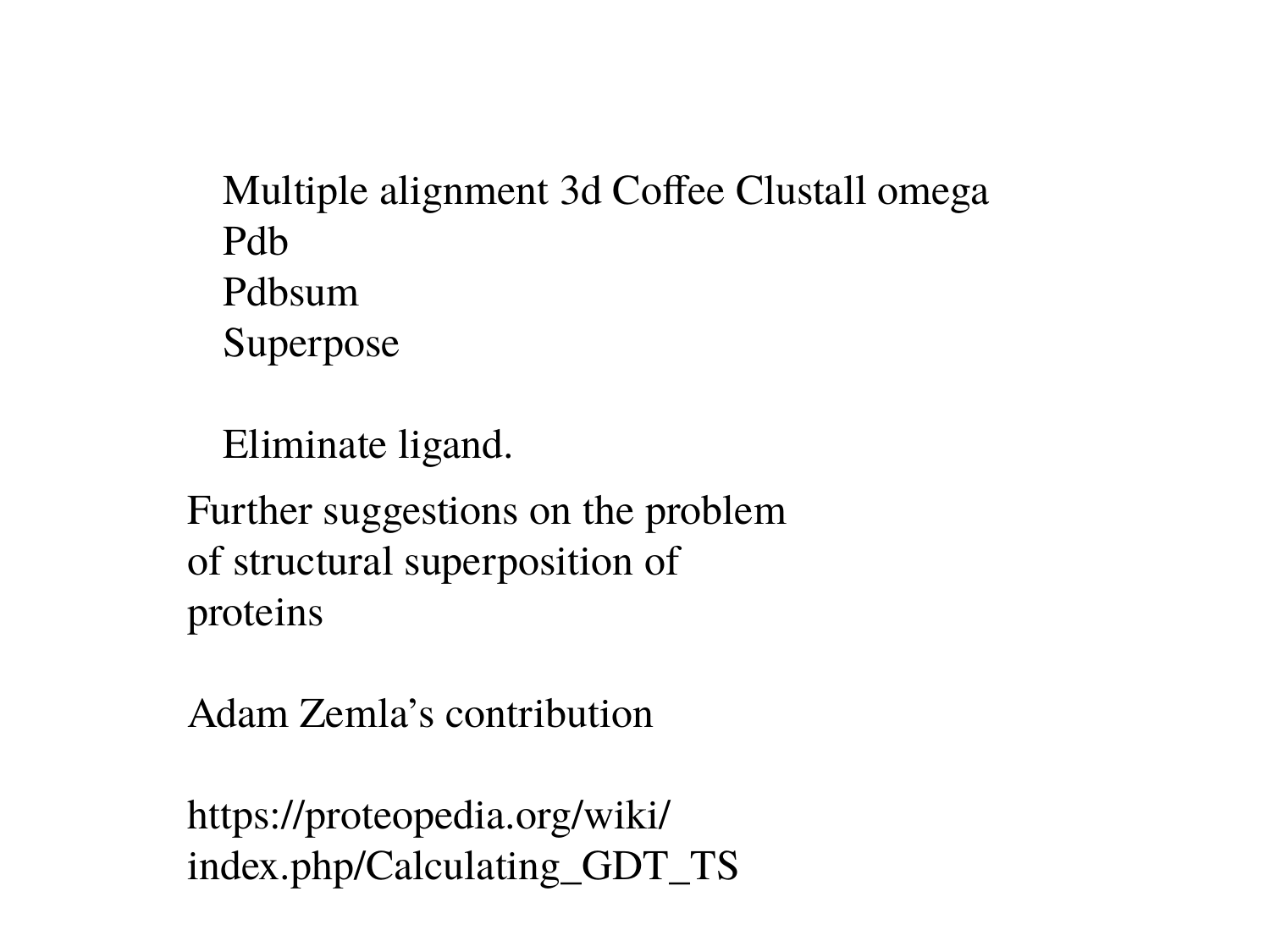

Multiple alignment 3d Coffee Clustall omega
Pdb
Pdbsum
Superpose

Eliminate ligand.
Further suggestions on the problem of structural superposition of proteins

Adam Zemla’s contribution

https://proteopedia.org/wiki/index.php/Calculating_GDT_TS